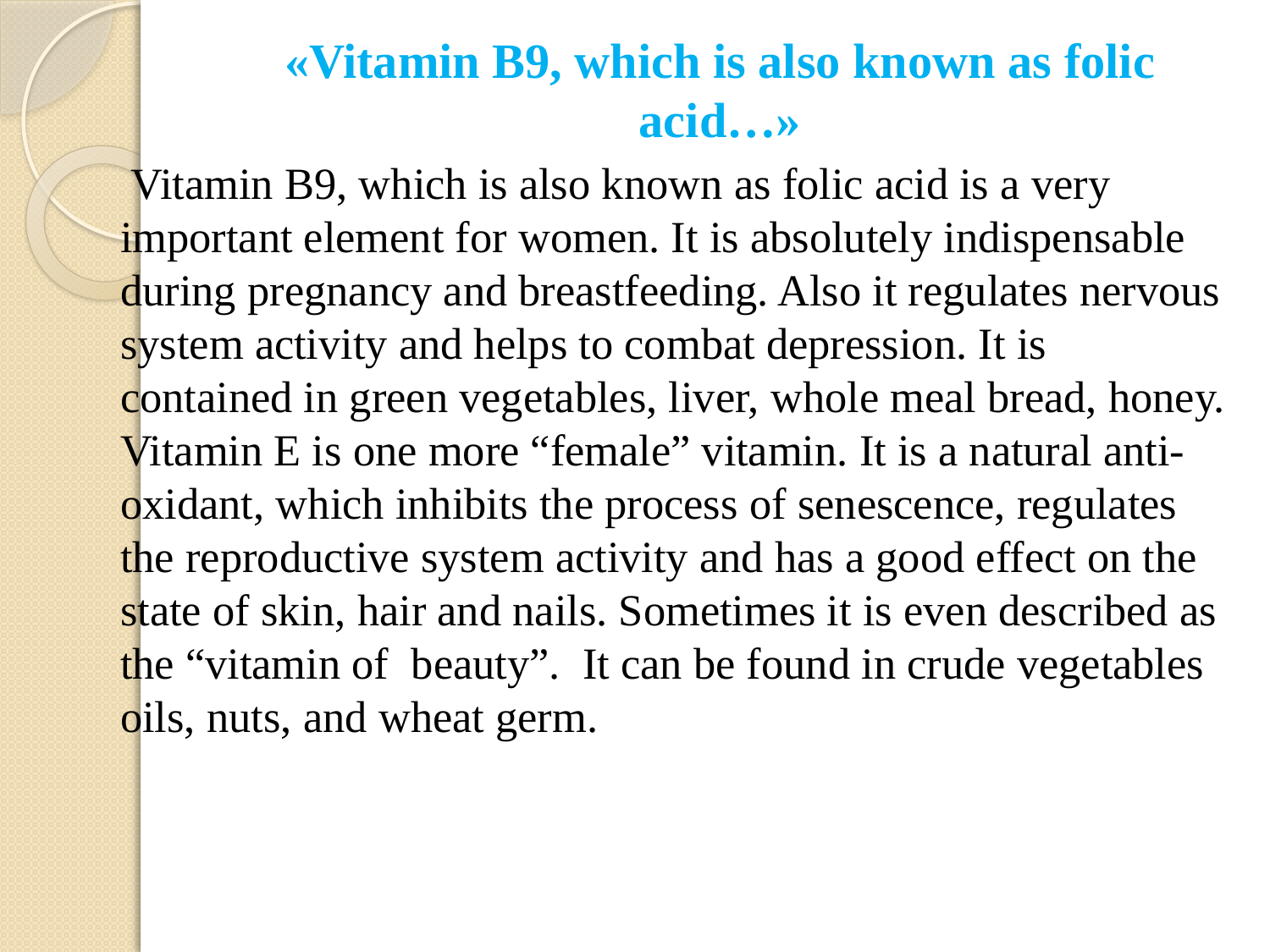

# «Vitamin B9, which is also known as folic acid…»
    Vitamin B9, which is also known as folic acid is a very important element for women. It is absolutely indispensable during pregnancy and breastfeeding. Also it regulates nervous system activity and helps to combat depression. It is contained in green vegetables, liver, whole meal bread, honey. Vitamin E is one more “female” vitamin. It is a natural anti-oxidant, which inhibits the process of senescence, regulates the reproductive system activity and has a good effect on the state of skin, hair and nails. Sometimes it is even described as the “vitamin of  beauty”.  It can be found in crude vegetables oils, nuts, and wheat germ.